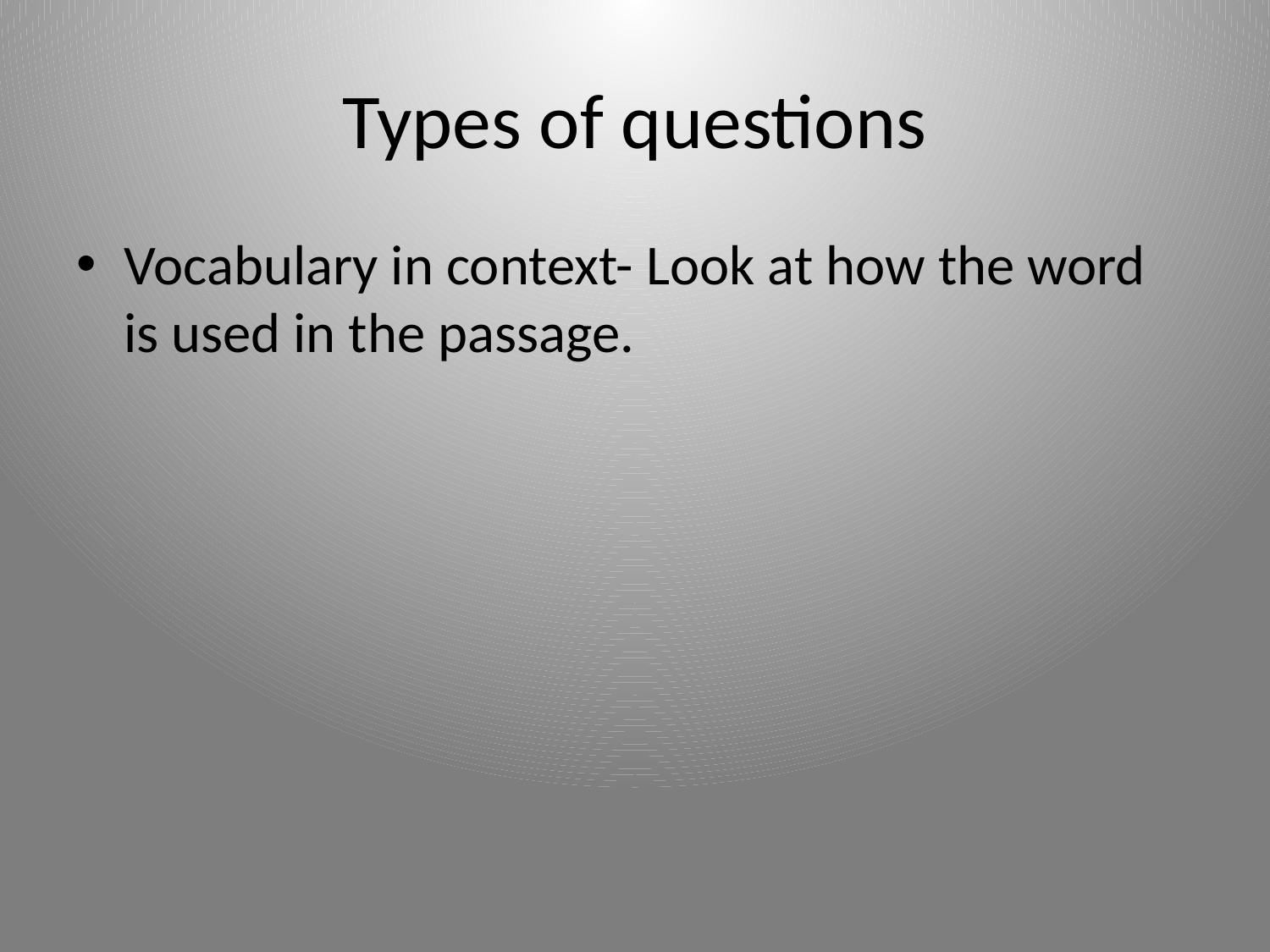

# Types of questions
Vocabulary in context- Look at how the word is used in the passage.